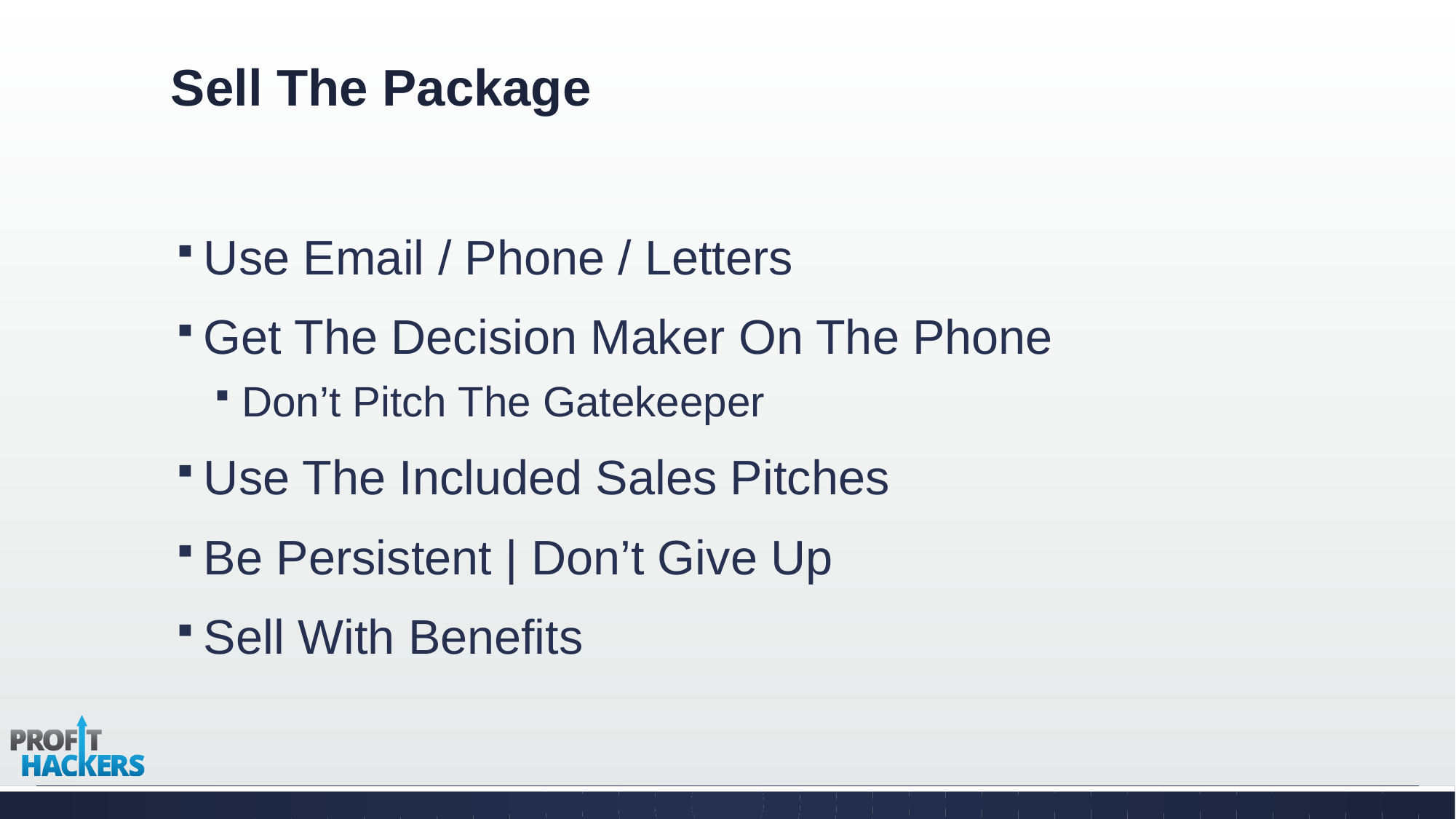

# Sell The Package
Use Email / Phone / Letters
Get The Decision Maker On The Phone
Don’t Pitch The Gatekeeper
Use The Included Sales Pitches
Be Persistent | Don’t Give Up
Sell With Benefits